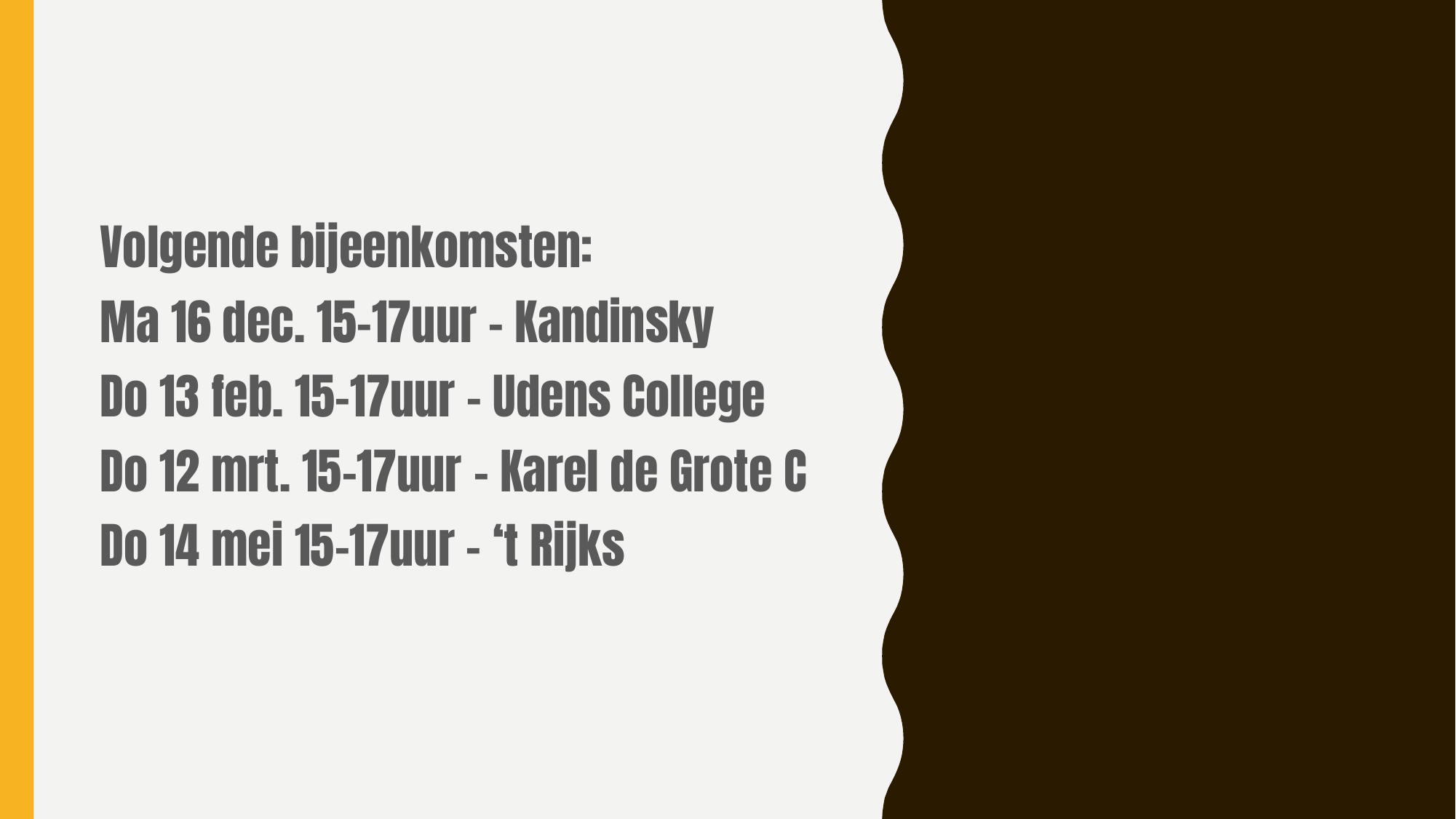

Volgende bijeenkomsten:
Ma 16 dec. 15-17uur – Kandinsky
Do 13 feb. 15-17uur – Udens College
Do 12 mrt. 15-17uur – Karel de Grote C
Do 14 mei 15-17uur – ‘t Rijks